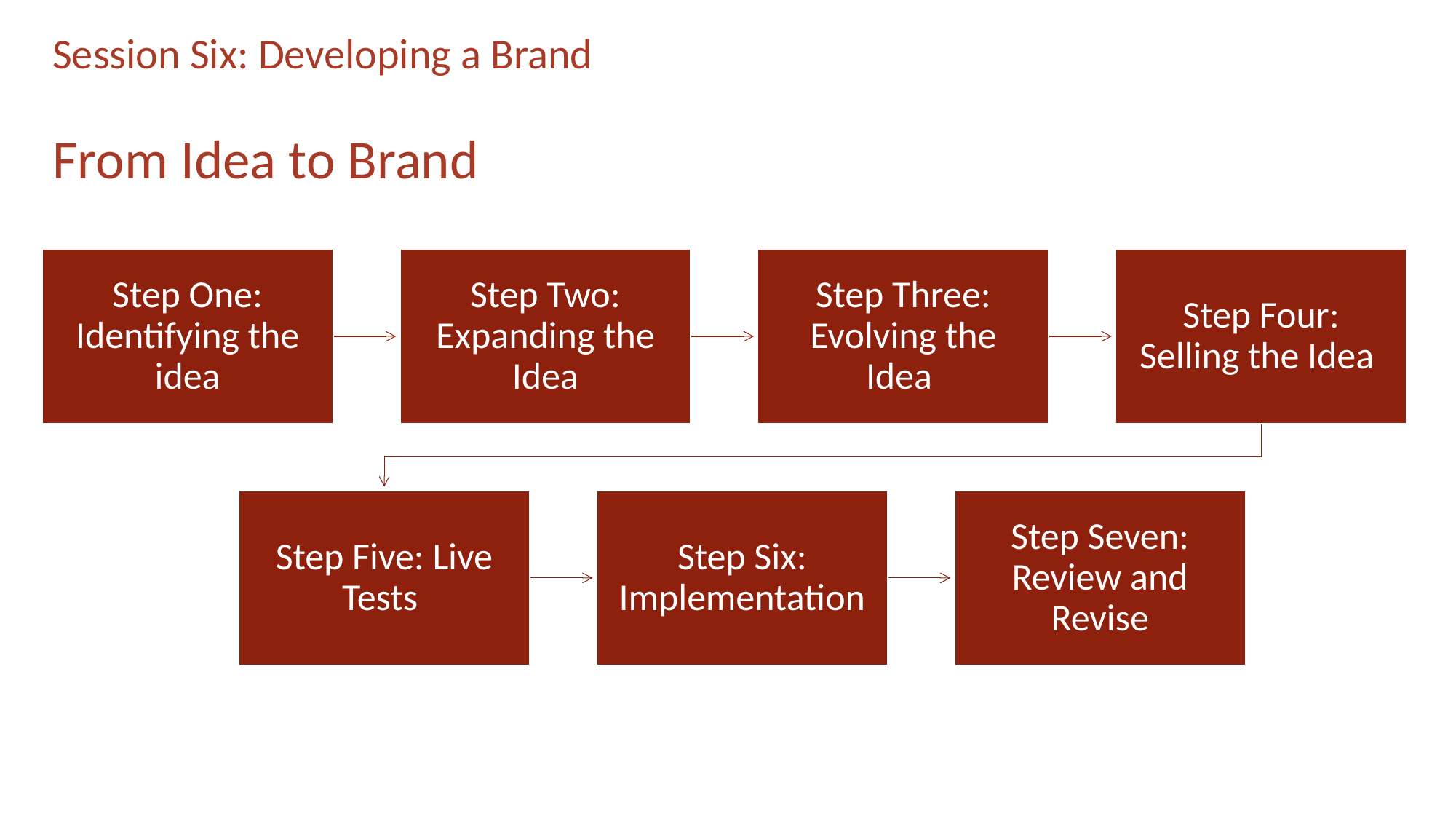

# Session Six: Developing a Brand
From Idea to Brand

Step One: Identifying the idea

Step Two: Expanding the Idea

Step Three: Evolving the Idea

Step Four: Selling the Idea

Step Five: Live Tests

Step Six: Implementation
Step Seven: Review and Revise